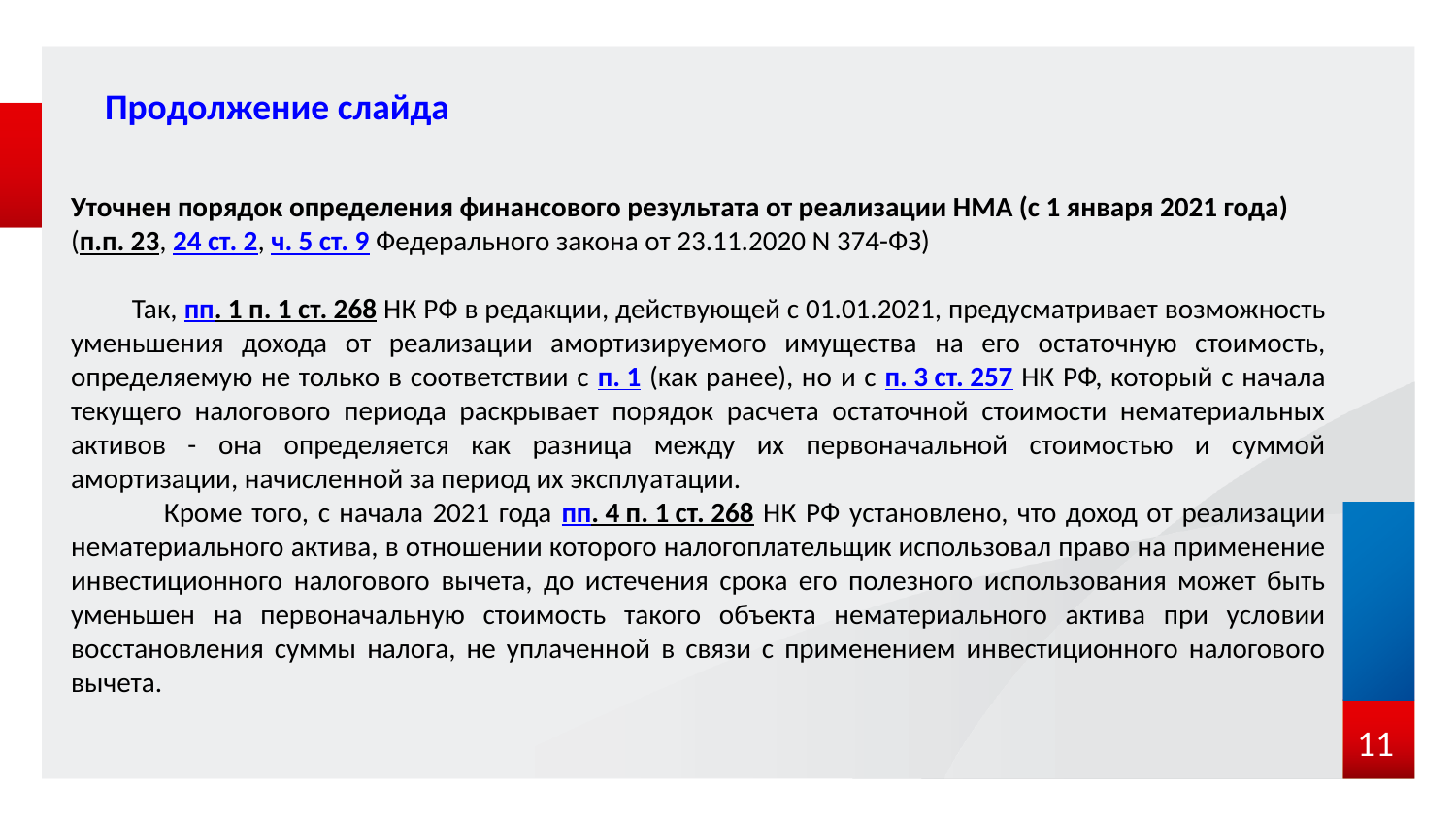

Продолжение слайда
Уточнен порядок определения финансового результата от реализации НМА (с 1 января 2021 года)
(п.п. 23, 24 ст. 2, ч. 5 ст. 9 Федерального закона от 23.11.2020 N 374-ФЗ)

         Так, пп. 1 п. 1 ст. 268 НК РФ в редакции, действующей с 01.01.2021, предусматривает возможность уменьшения дохода от реализации амортизируемого имущества на его остаточную стоимость, определяемую не только в соответствии с п. 1 (как ранее), но и с п. 3 ст. 257 НК РФ, который с начала текущего налогового периода раскрывает порядок расчета остаточной стоимости нематериальных активов - она определяется как разница между их первоначальной стоимостью и суммой амортизации, начисленной за период их эксплуатации.
          Кроме того, с начала 2021 года пп. 4 п. 1 ст. 268 НК РФ установлено, что доход от реализации нематериального актива, в отношении которого налогоплательщик использовал право на применение инвестиционного налогового вычета, до истечения срока его полезного использования может быть уменьшен на первоначальную стоимость такого объекта нематериального актива при условии восстановления суммы налога, не уплаченной в связи с применением инвестиционного налогового вычета.

11